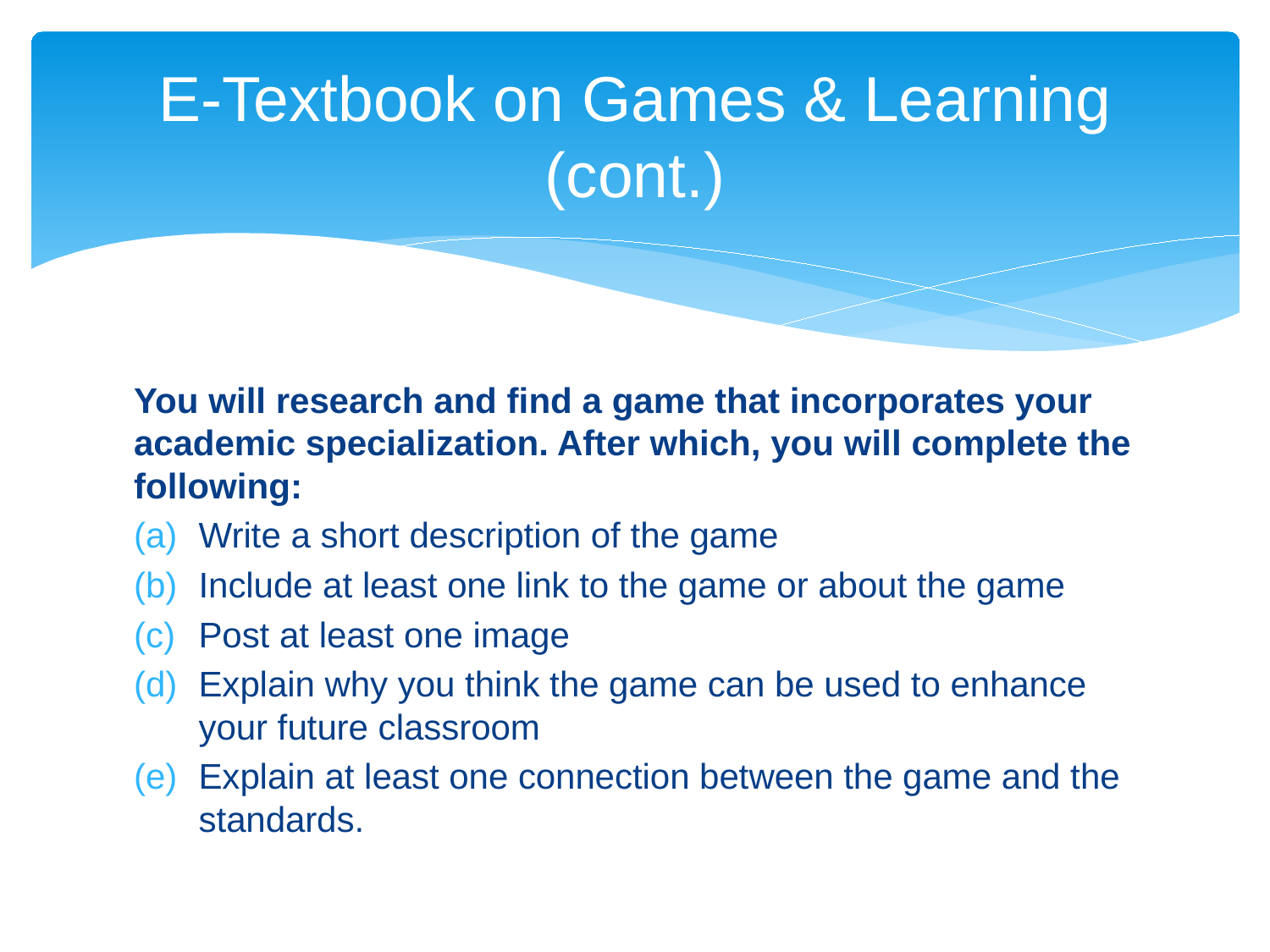

# E-Textbook on Games & Learning (cont.)
You will research and find a game that incorporates your academic specialization. After which, you will complete the following:
Write a short description of the game
Include at least one link to the game or about the game
Post at least one image
Explain why you think the game can be used to enhance your future classroom
Explain at least one connection between the game and the standards.